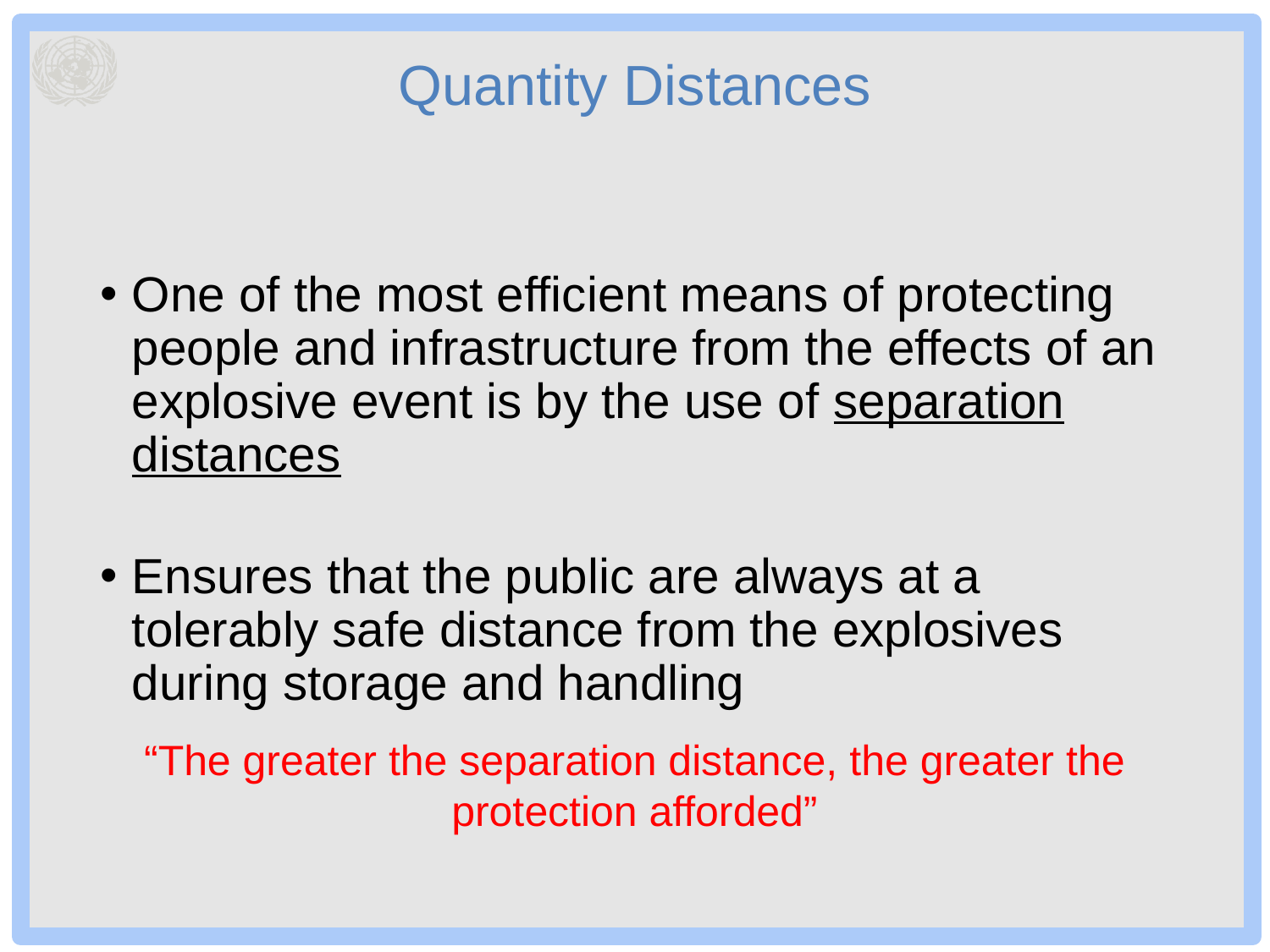

# Quantity Distances
One of the most efficient means of protecting people and infrastructure from the effects of an explosive event is by the use of separation distances
Ensures that the public are always at a tolerably safe distance from the explosives during storage and handling

“The greater the separation distance, the greater the protection afforded”